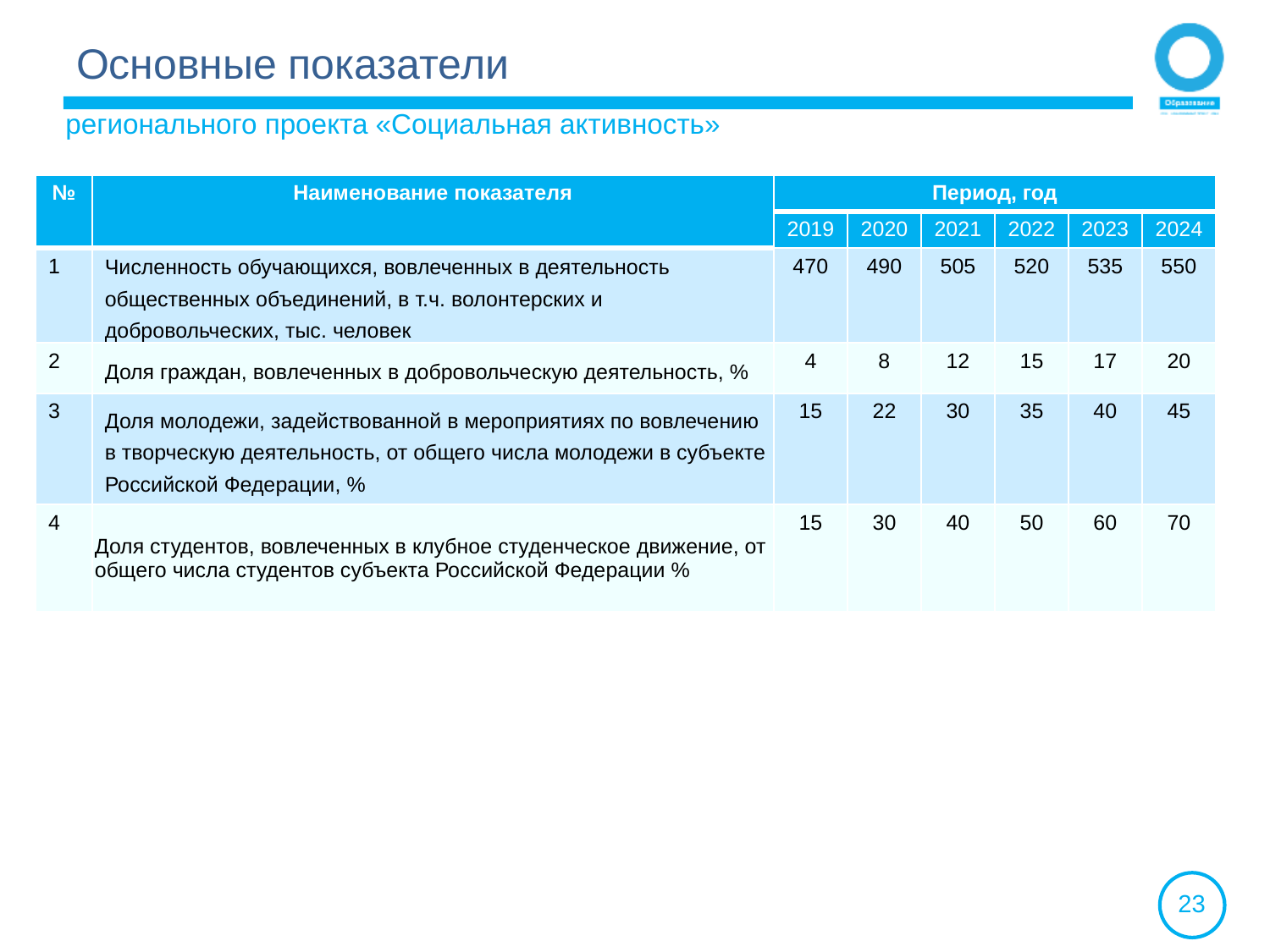

Основные показатели
регионального проекта «Социальная активность»
| № | Наименование показателя | Период, год |  |  |  |  |  |
| --- | --- | --- | --- | --- | --- | --- | --- |
|  |  | 2019 | 2020 | 2021 | 2022 | 2023 | 2024 |
| 1 | Численность обучающихся, вовлеченных в деятельность общественных объединений, в т.ч. волонтерских и добровольческих, тыс. человек | 470 | 490 | 505 | 520 | 535 | 550 |
| 2 | Доля граждан, вовлеченных в добровольческую деятельность, % | 4 | 8 | 12 | 15 | 17 | 20 |
| 3 | Доля молодежи, задействованной в мероприятиях по вовлечению в творческую деятельность, от общего числа молодежи в субъекте Российской Федерации, % | 15 | 22 | 30 | 35 | 40 | 45 |
| 4 | Доля студентов, вовлеченных в клубное студенческое движение, от общего числа студентов субъекта Российской Федерации % | 15 | 30 | 40 | 50 | 60 | 70 |